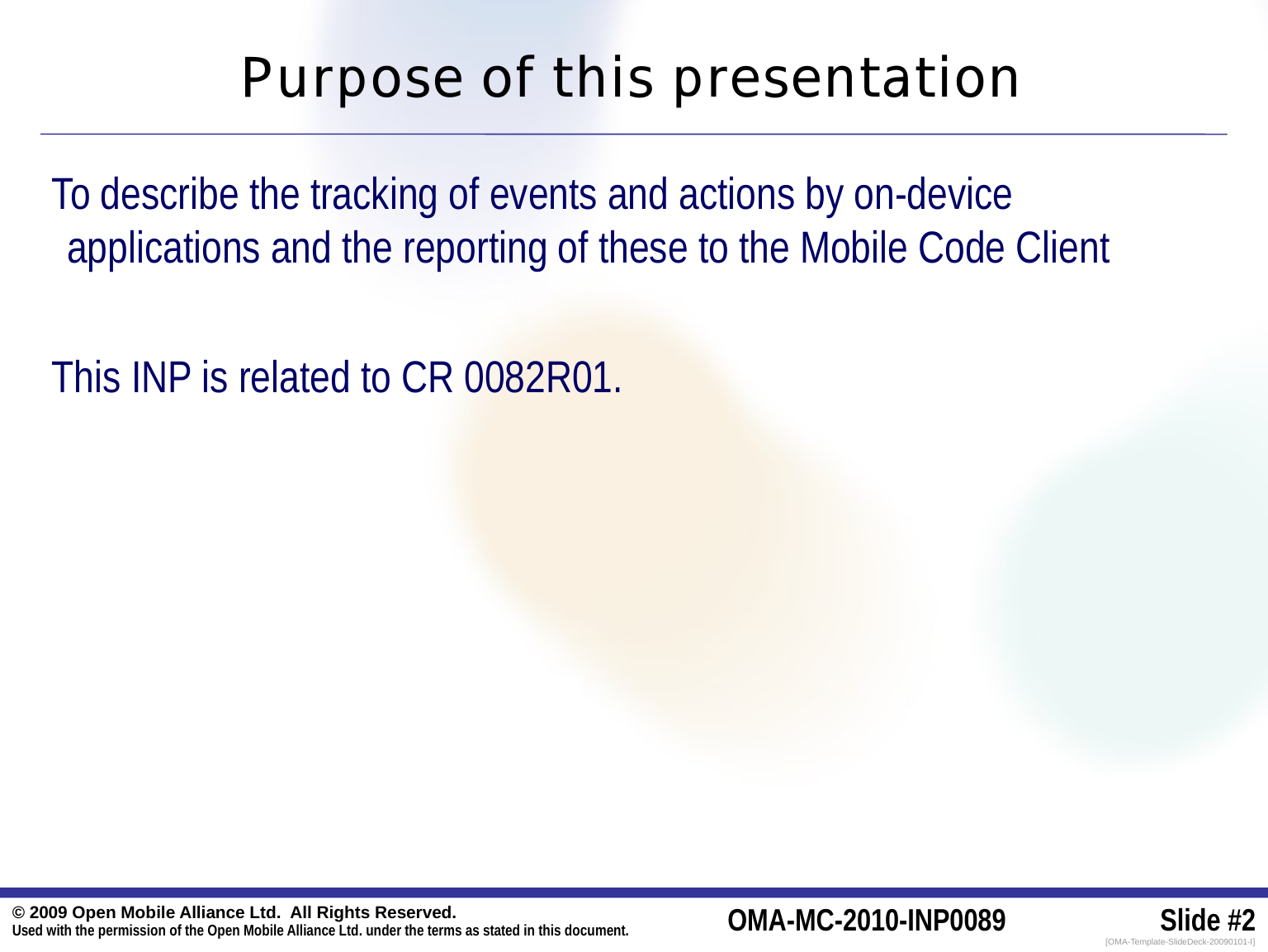

# Purpose of this presentation
To describe the tracking of events and actions by on-device applications and the reporting of these to the Mobile Code Client

This INP is related to CR 0082R01.